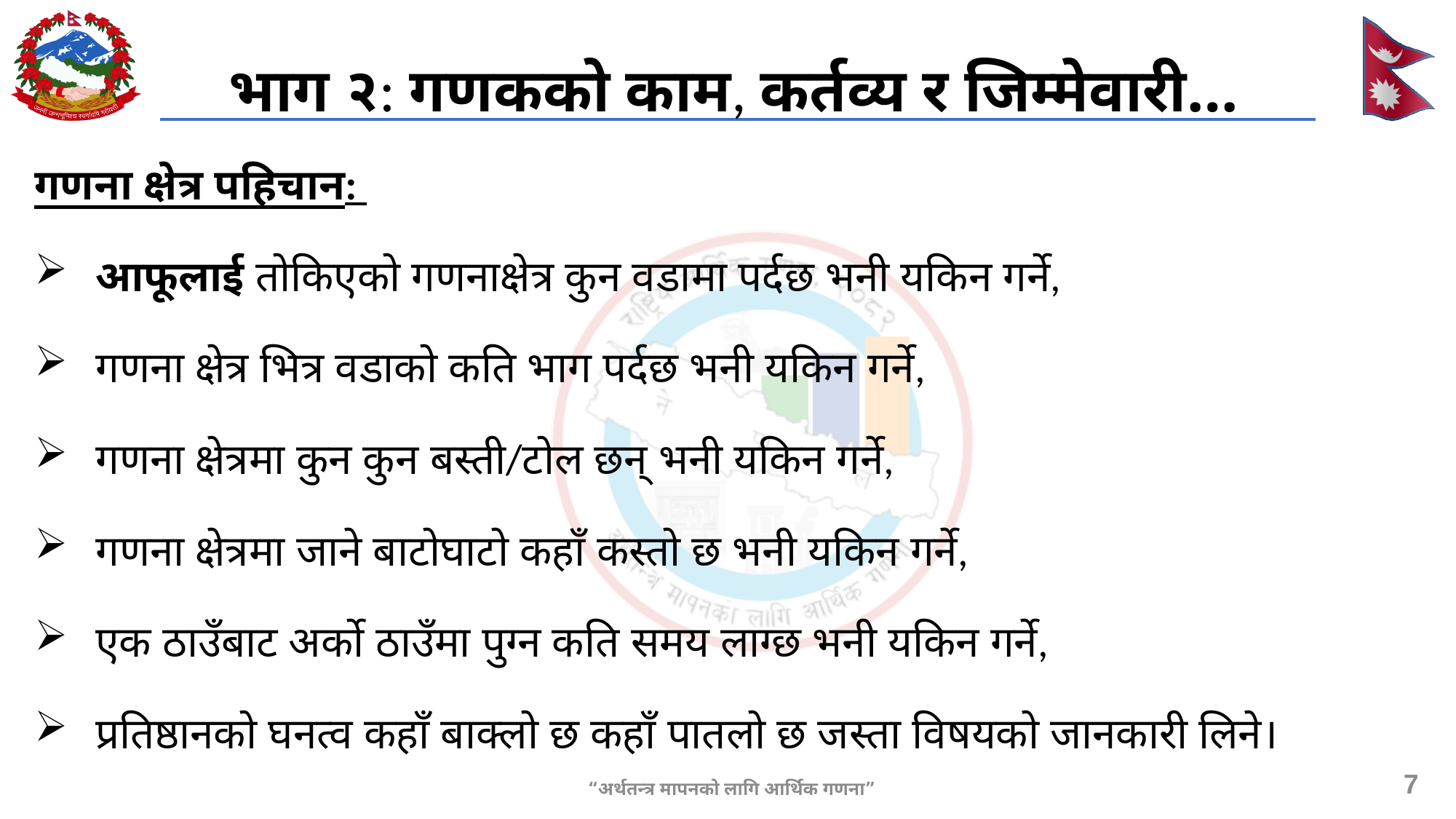

# भाग २: गणकको काम, कर्तव्य र जिम्मेवारी…
गणना क्षेत्र पहिचान:
आफूलाई तोकिएको गणनाक्षेत्र कुन वडामा पर्दछ भनी यकिन गर्ने,
गणना क्षेत्र भित्र वडाको कति भाग पर्दछ भनी यकिन गर्ने,
गणना क्षेत्रमा कुन कुन बस्ती/टोल छन् भनी यकिन गर्ने,
गणना क्षेत्रमा जाने बाटोघाटो कहाँ कस्तो छ भनी यकिन गर्ने,
एक ठाउँबाट अर्को ठाउँमा पुग्न कति समय लाग्छ भनी यकिन गर्ने,
प्रतिष्ठानको घनत्व कहाँ बाक्लो छ कहाँ पातलो छ जस्ता विषयको जानकारी लिने।

7
“अर्थतन्त्र मापनको लागि आर्थिक गणना”